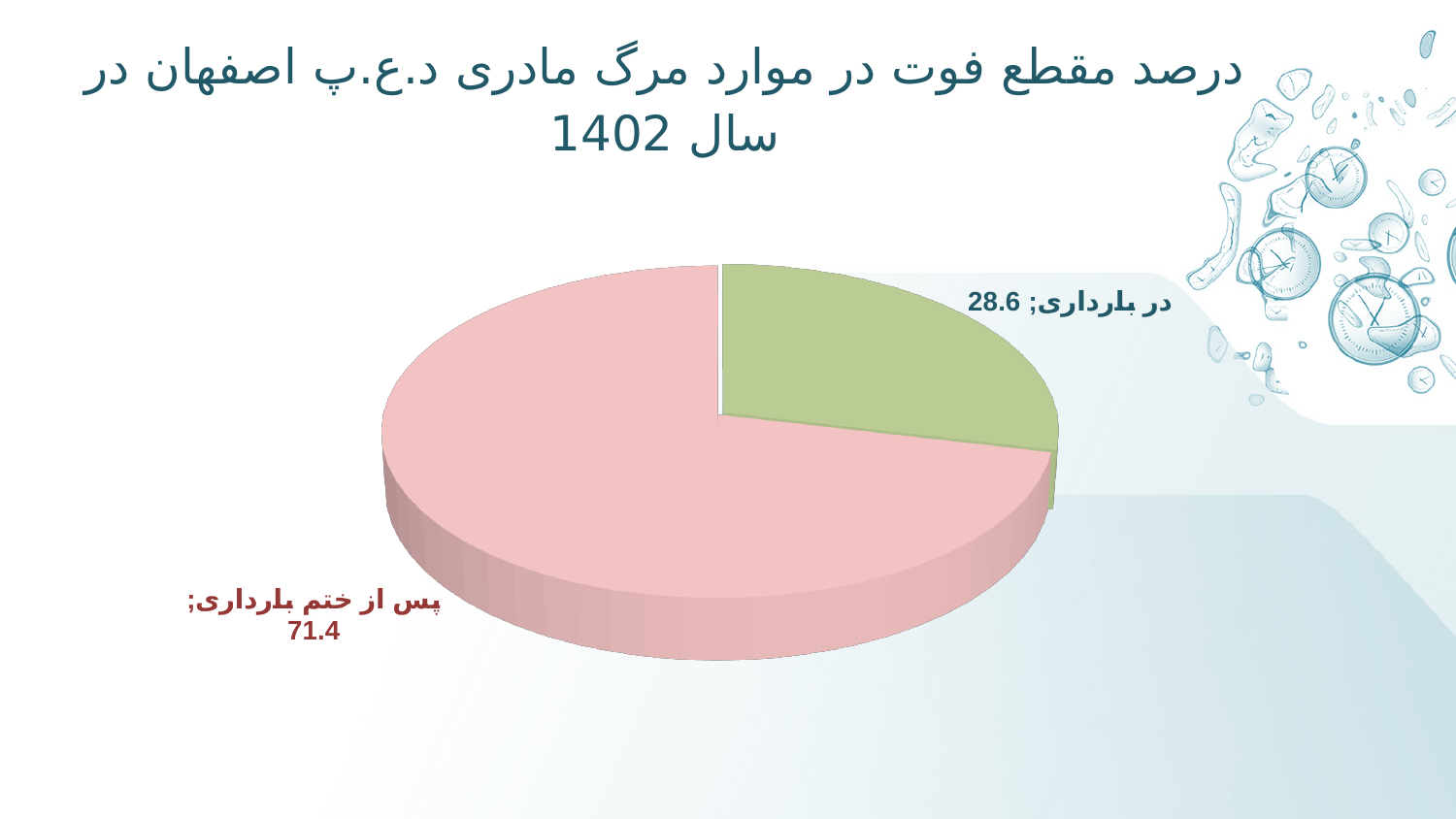

# درصد مقطع فوت در موارد مرگ مادری د.ع.پ اصفهان در سال 1402

[unsupported chart]